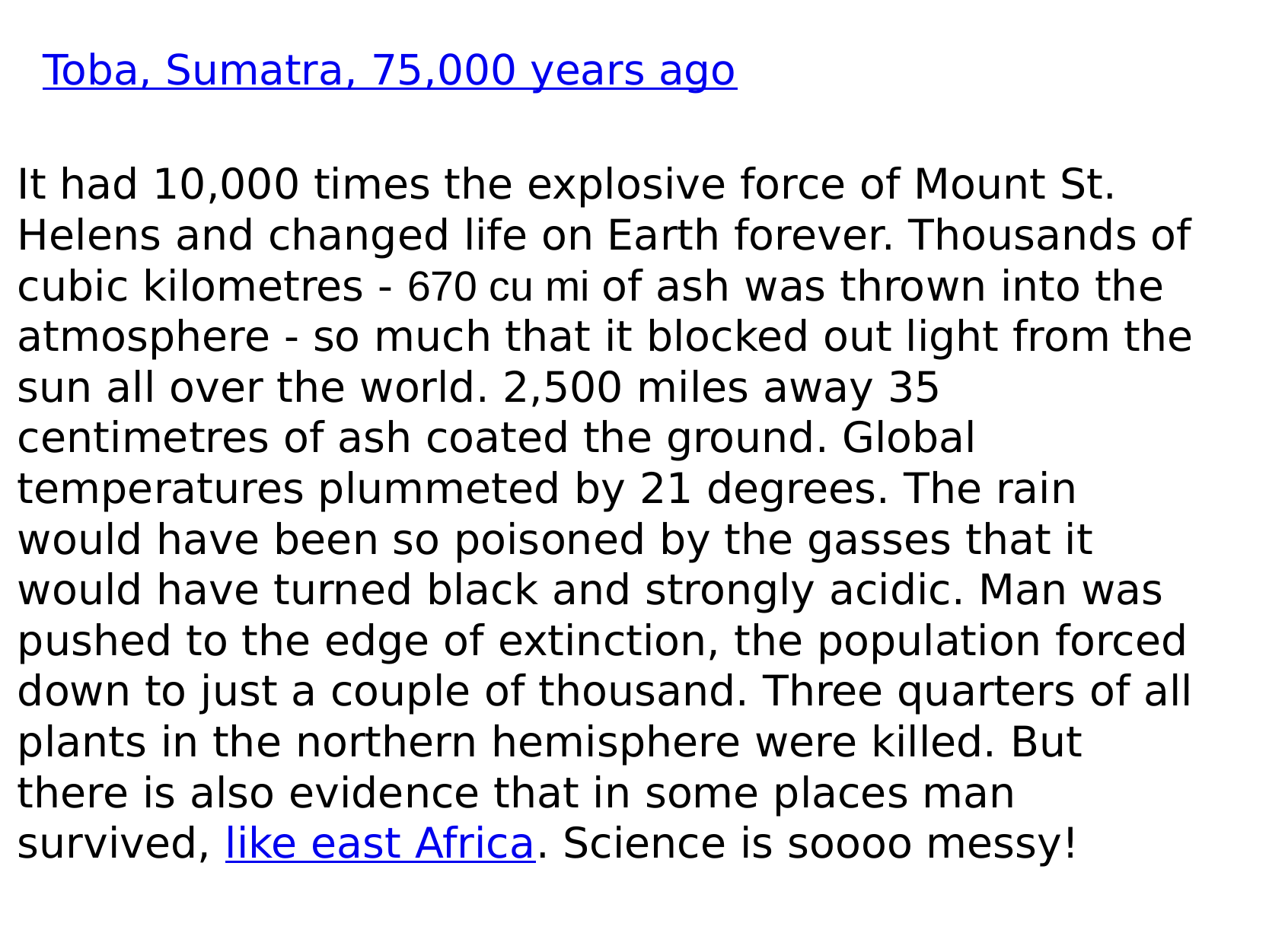

# Toba, Sumatra, 75,000 years ago
It had 10,000 times the explosive force of Mount St. Helens and changed life on Earth forever. Thousands of cubic kilometres - 670 cu mi of ash was thrown into the atmosphere - so much that it blocked out light from the sun all over the world. 2,500 miles away 35 centimetres of ash coated the ground. Global temperatures plummeted by 21 degrees. The rain would have been so poisoned by the gasses that it would have turned black and strongly acidic. Man was pushed to the edge of extinction, the population forced down to just a couple of thousand. Three quarters of all plants in the northern hemisphere were killed. But there is also evidence that in some places man survived, like east Africa. Science is soooo messy!